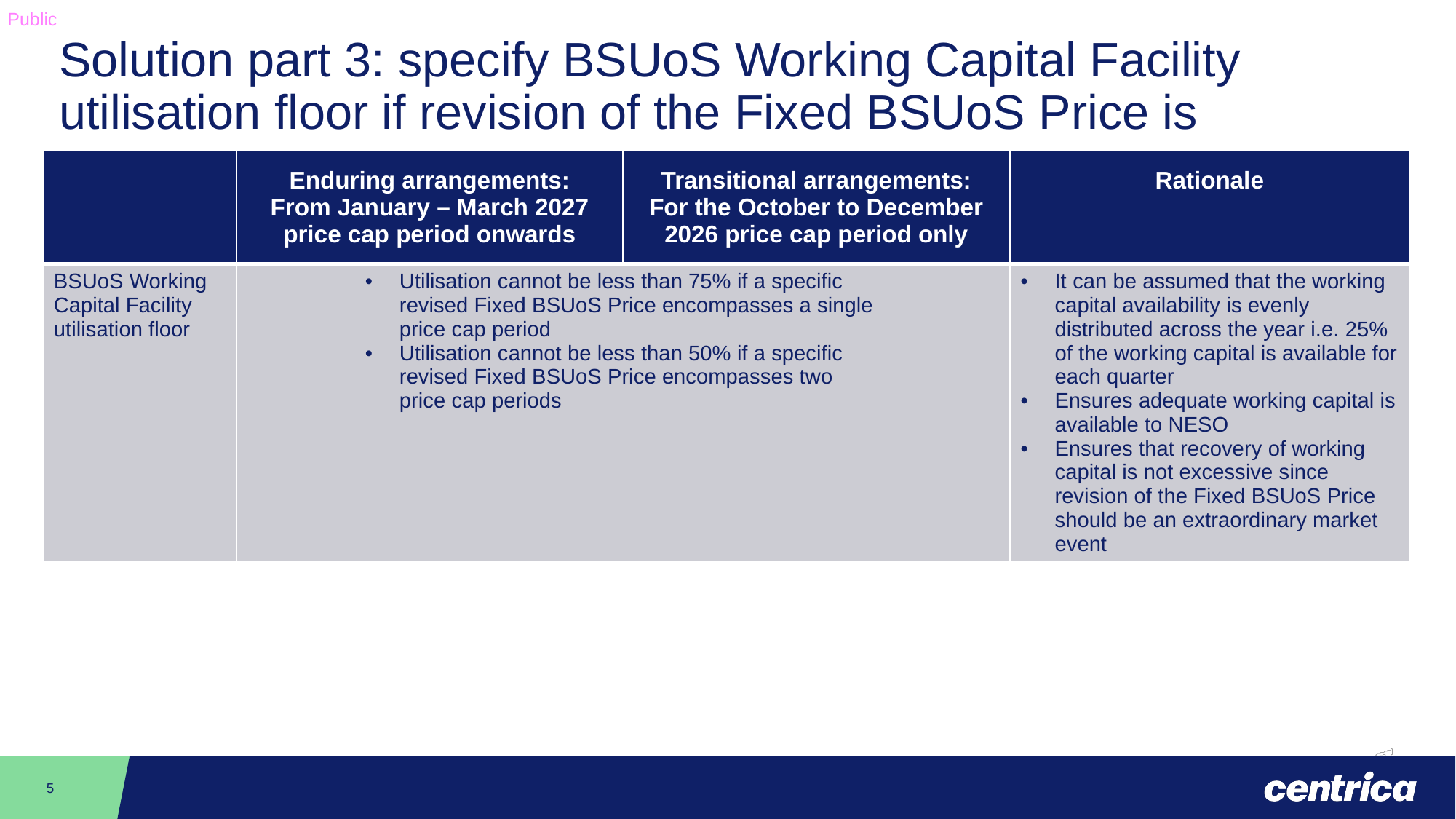

Solution part 3: specify BSUoS Working Capital Facility utilisation floor if revision of the Fixed BSUoS Price is necessary
|  | Enduring arrangements: From January – March 2027 price cap period onwards | Transitional arrangements: For the October to December 2026 price cap period only | Rationale |
| --- | --- | --- | --- |
| BSUoS Working Capital Facility utilisation floor | Utilisation cannot be less than 75% if a specific revised Fixed BSUoS Price encompasses a single price cap period Utilisation cannot be less than 50% if a specific revised Fixed BSUoS Price encompasses two price cap periods |  | It can be assumed that the working capital availability is evenly distributed across the year i.e. 25% of the working capital is available for each quarter Ensures adequate working capital is available to NESO Ensures that recovery of working capital is not excessive since revision of the Fixed BSUoS Price should be an extraordinary market event |